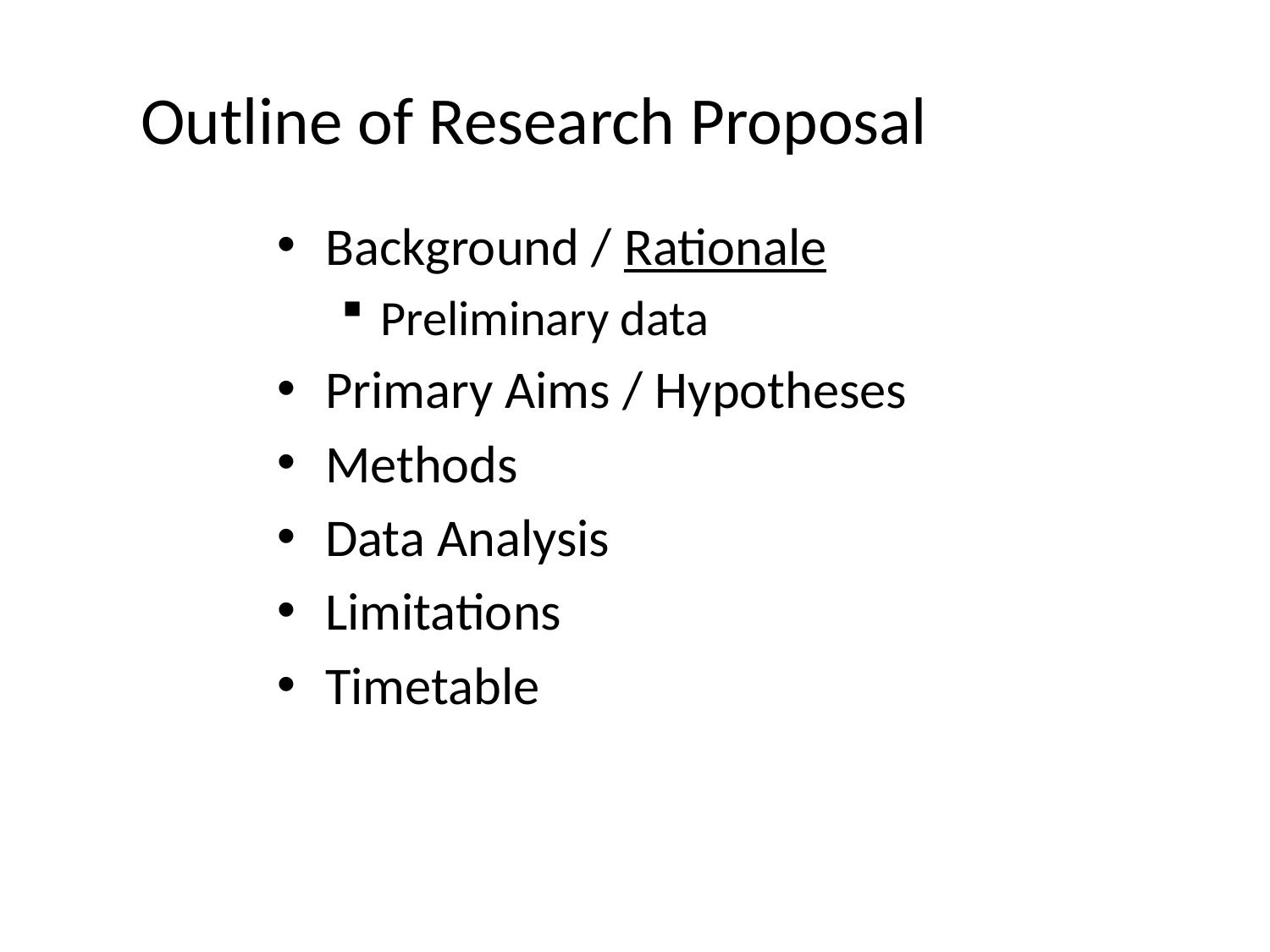

# Outline of Research Proposal
Background / Rationale
Preliminary data
Primary Aims / Hypotheses
Methods
Data Analysis
Limitations
Timetable